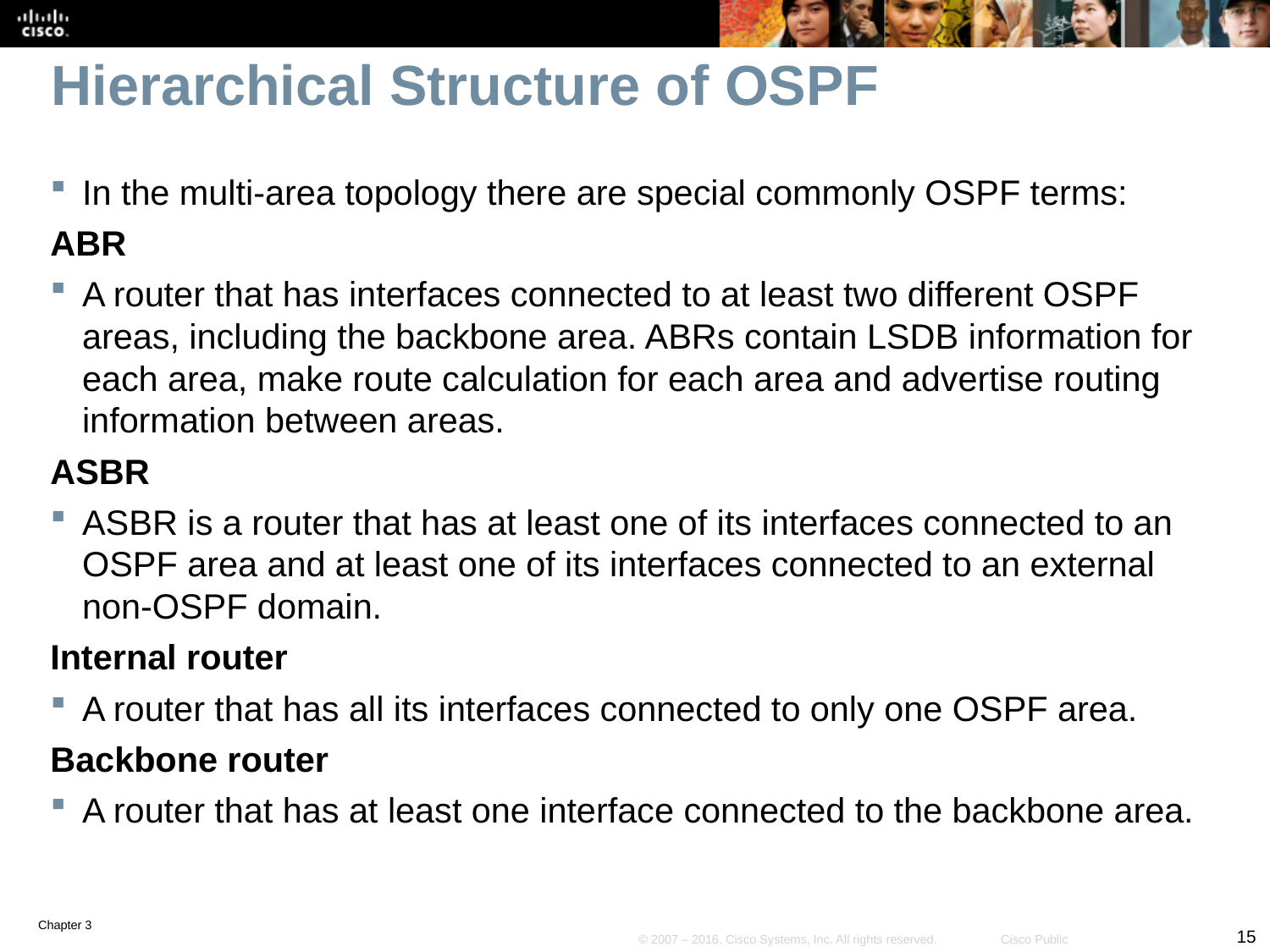

# Hierarchical Structure of OSPF
In the multi-area topology there are special commonly OSPF terms:
ABR
A router that has interfaces connected to at least two different OSPF areas, including the backbone area. ABRs contain LSDB information for each area, make route calculation for each area and advertise routing information between areas.
ASBR
ASBR is a router that has at least one of its interfaces connected to an OSPF area and at least one of its interfaces connected to an external non-OSPF domain.
Internal router
A router that has all its interfaces connected to only one OSPF area.
Backbone router
A router that has at least one interface connected to the backbone area.